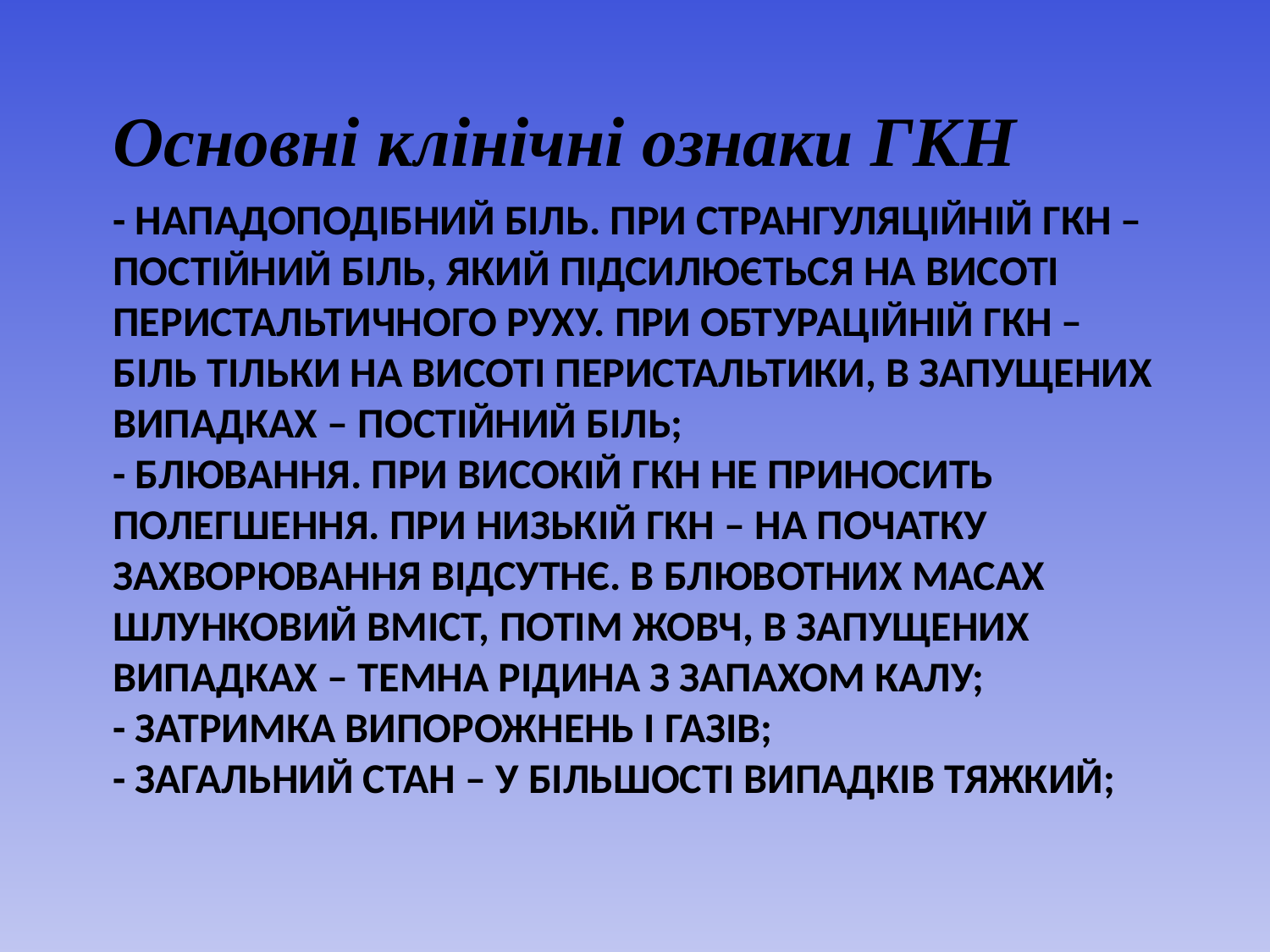

Основні клінічні ознаки ГКН

# - Нападоподібний біль. При странгуляційній ГКН – постійний біль, який підсилюється на висоті перистальтичного руху. При обтураційній ГКН – біль тільки на висоті перистальтики, в запущених випадках – постійний біль; - блювання. При високій ГКН не приносить полегшення. При низькій ГКН – на початку захворювання відсутнє. В блювотних масах шлунковий вміст, потім жовч, в запущених випадках – темна рідина з запахом калу; - затримка випорожнень і газів; - загальний стан – у більшості випадків тяжкий;